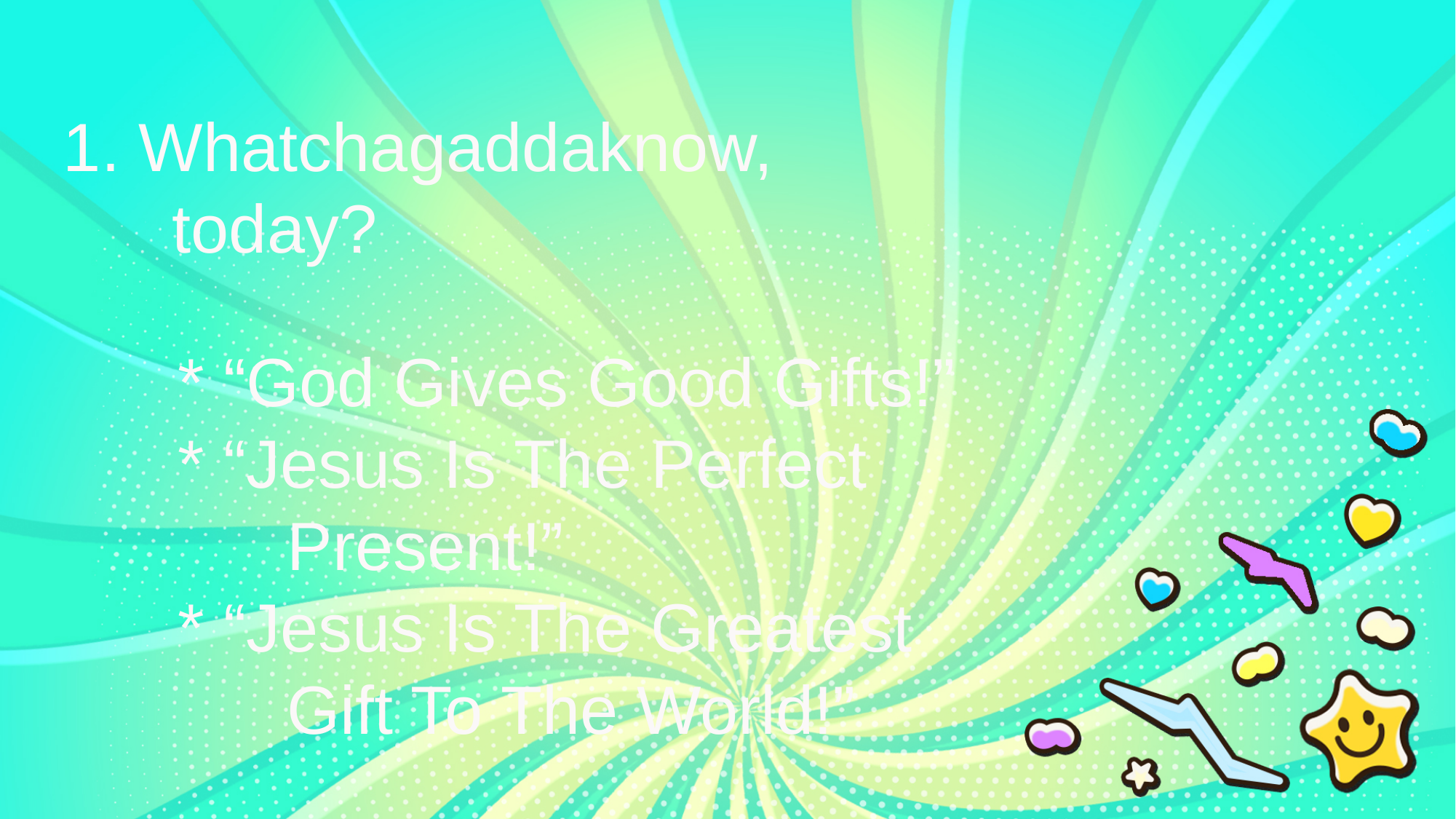

1. Whatchagaddaknow,
	today?
* “God Gives Good Gifts!”
* “Jesus Is The Perfect
	Present!”
* “Jesus Is The Greatest
	Gift To The World!”